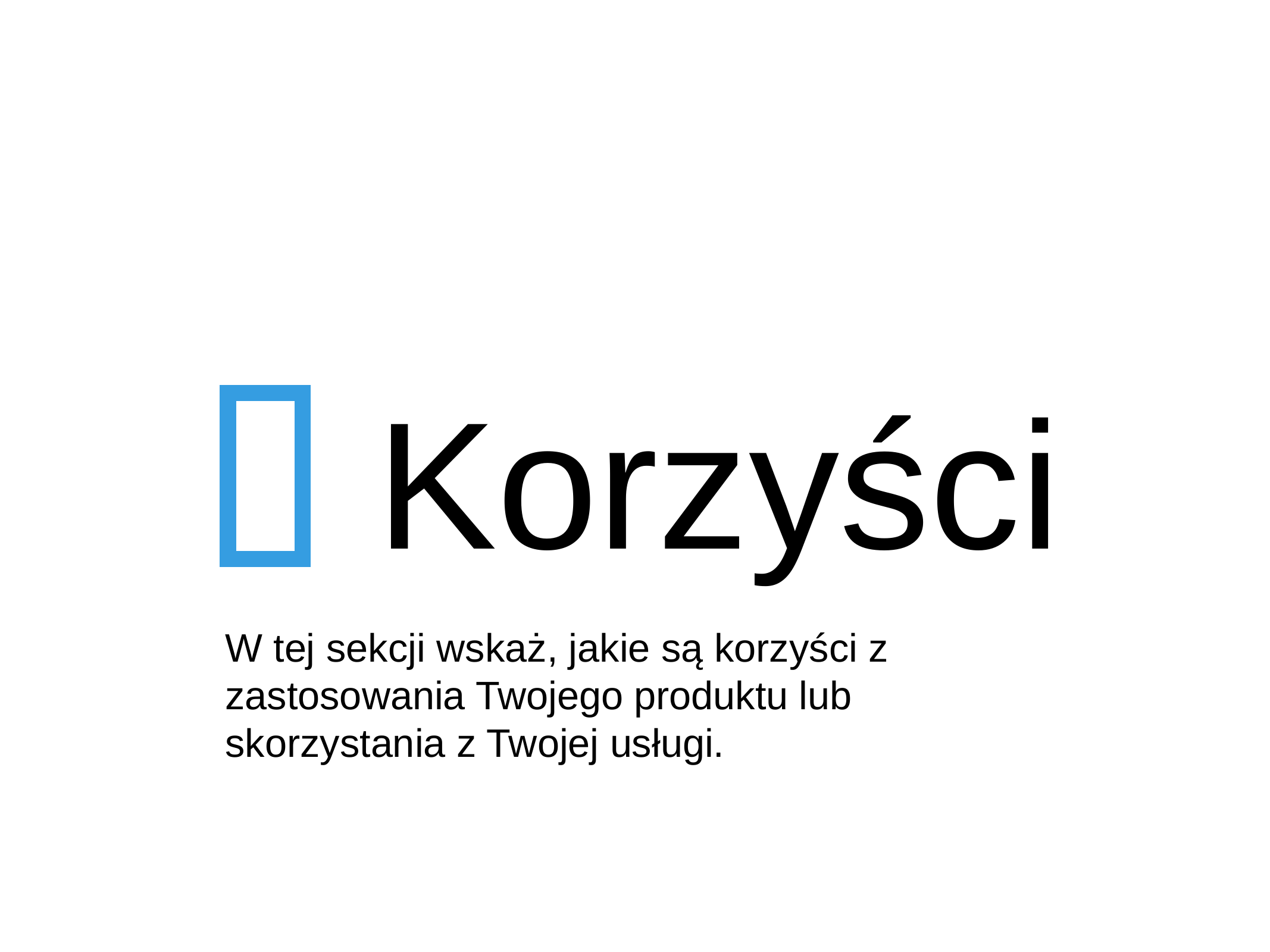

# Korzyści

W tej sekcji wskaż, jakie są korzyści z zastosowania Twojego produktu lub skorzystania z Twojej usługi.